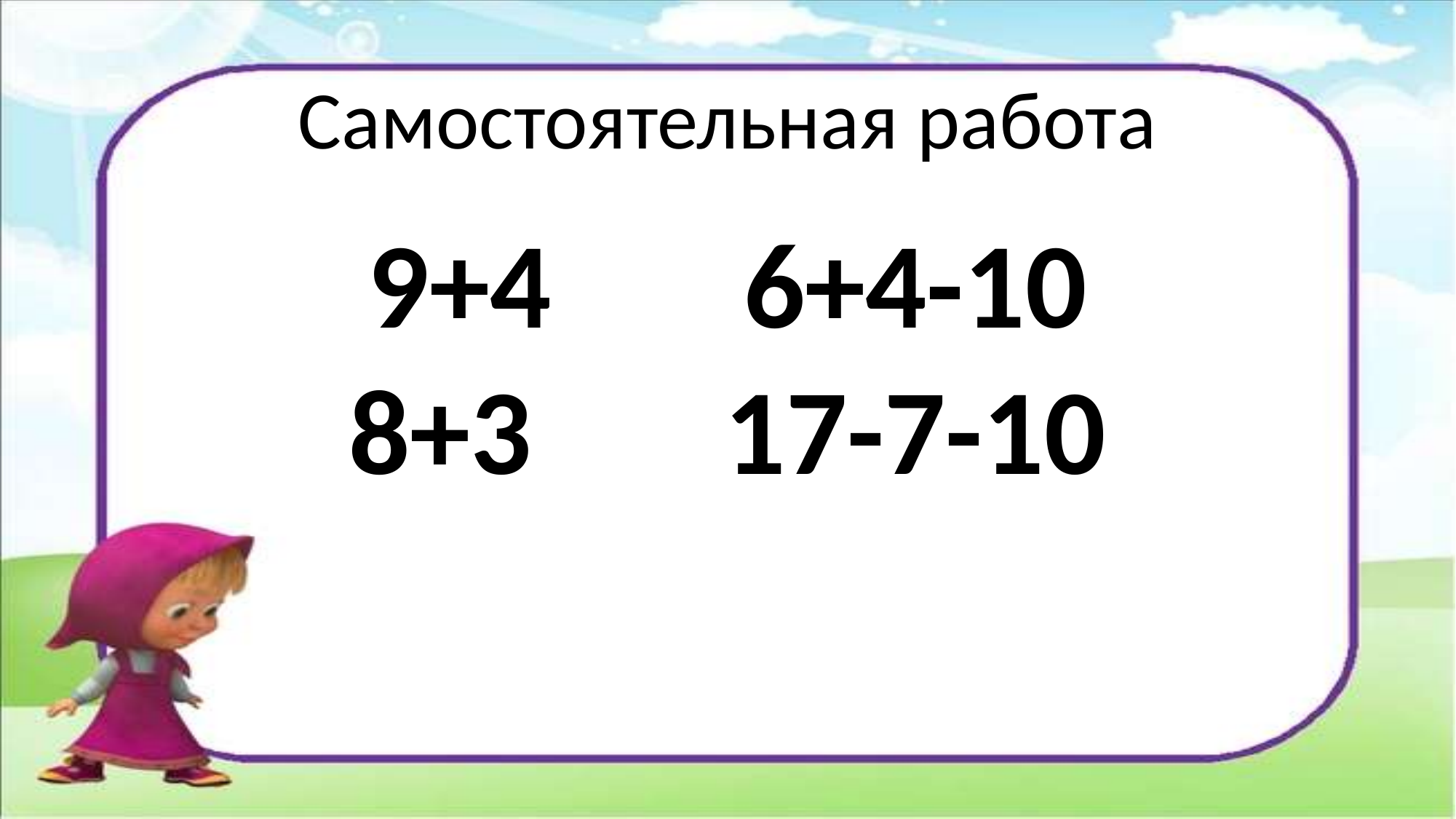

# Самостоятельная работа
9+4       6+4-10
8+3       17-7-10